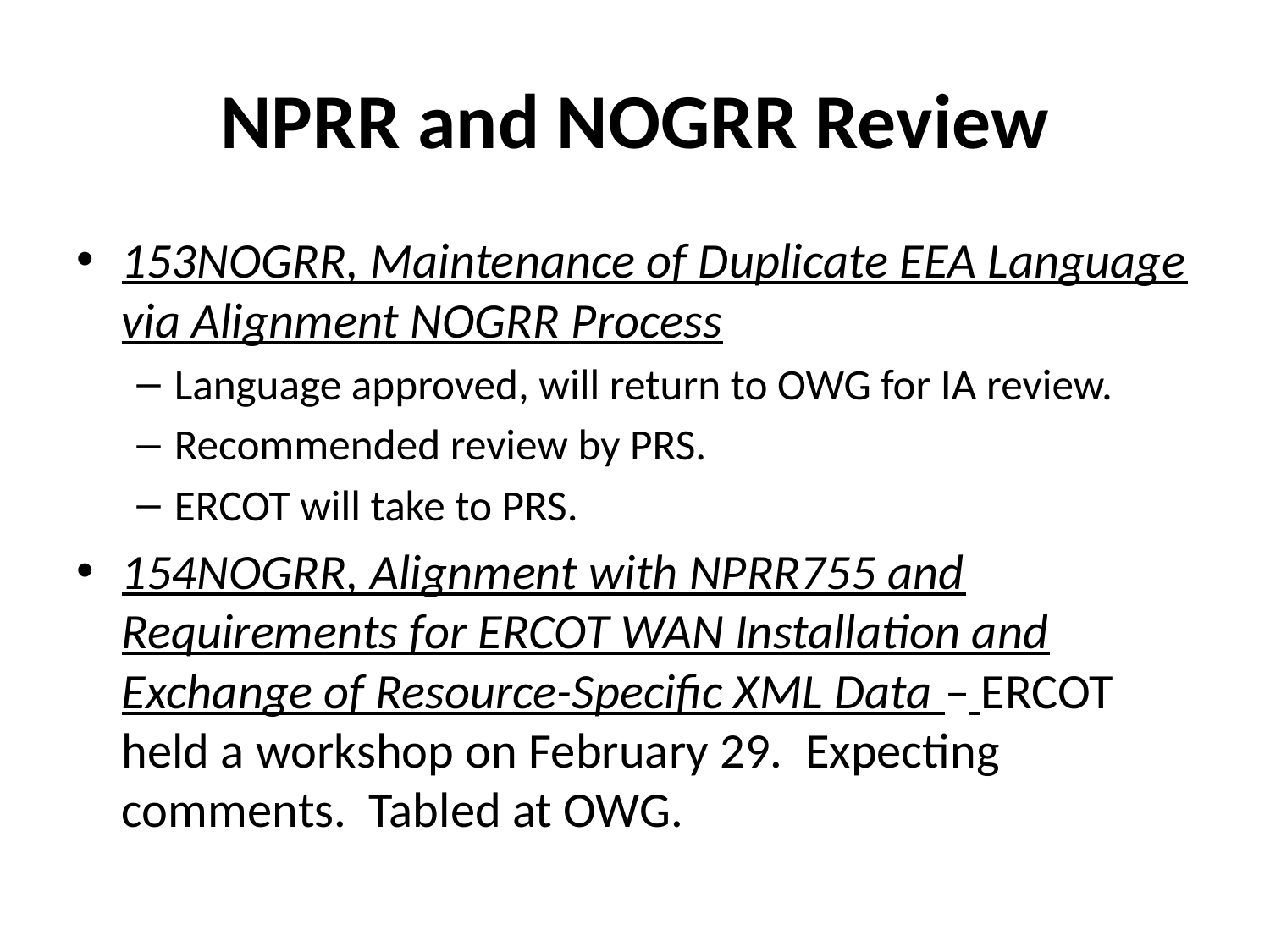

# NPRR and NOGRR Review
153NOGRR, Maintenance of Duplicate EEA Language via Alignment NOGRR Process
Language approved, will return to OWG for IA review.
Recommended review by PRS.
ERCOT will take to PRS.
154NOGRR, Alignment with NPRR755 and Requirements for ERCOT WAN Installation and Exchange of Resource-Specific XML Data – ERCOT held a workshop on February 29.  Expecting comments.  Tabled at OWG.